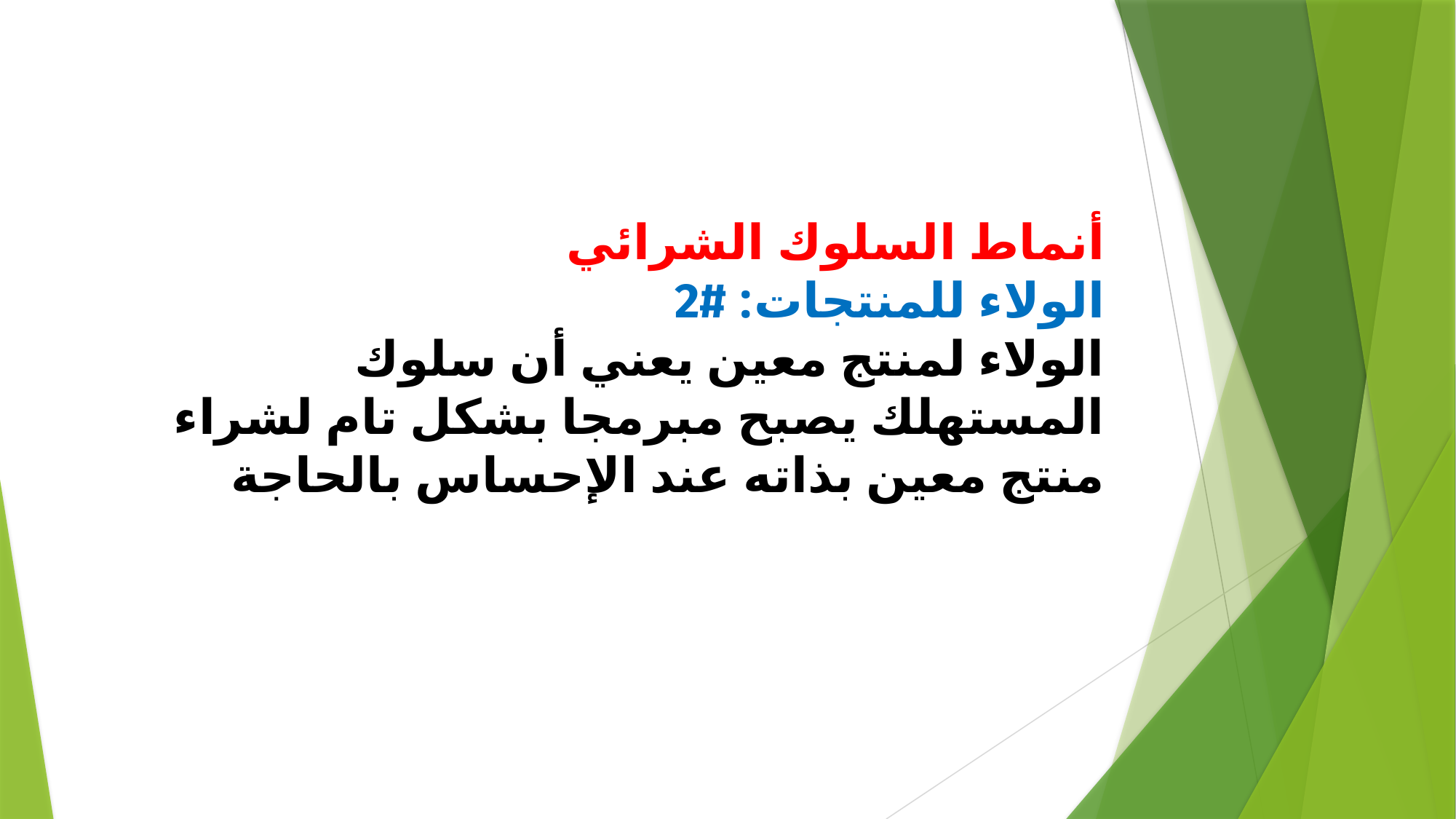

أنماط السلوك الشرائي
2# الولاء للمنتجات:
الولاء لمنتج معين يعني أن سلوك المستهلك يصبح مبرمجا بشكل تام لشراء منتج معين بذاته عند الإحساس بالحاجة